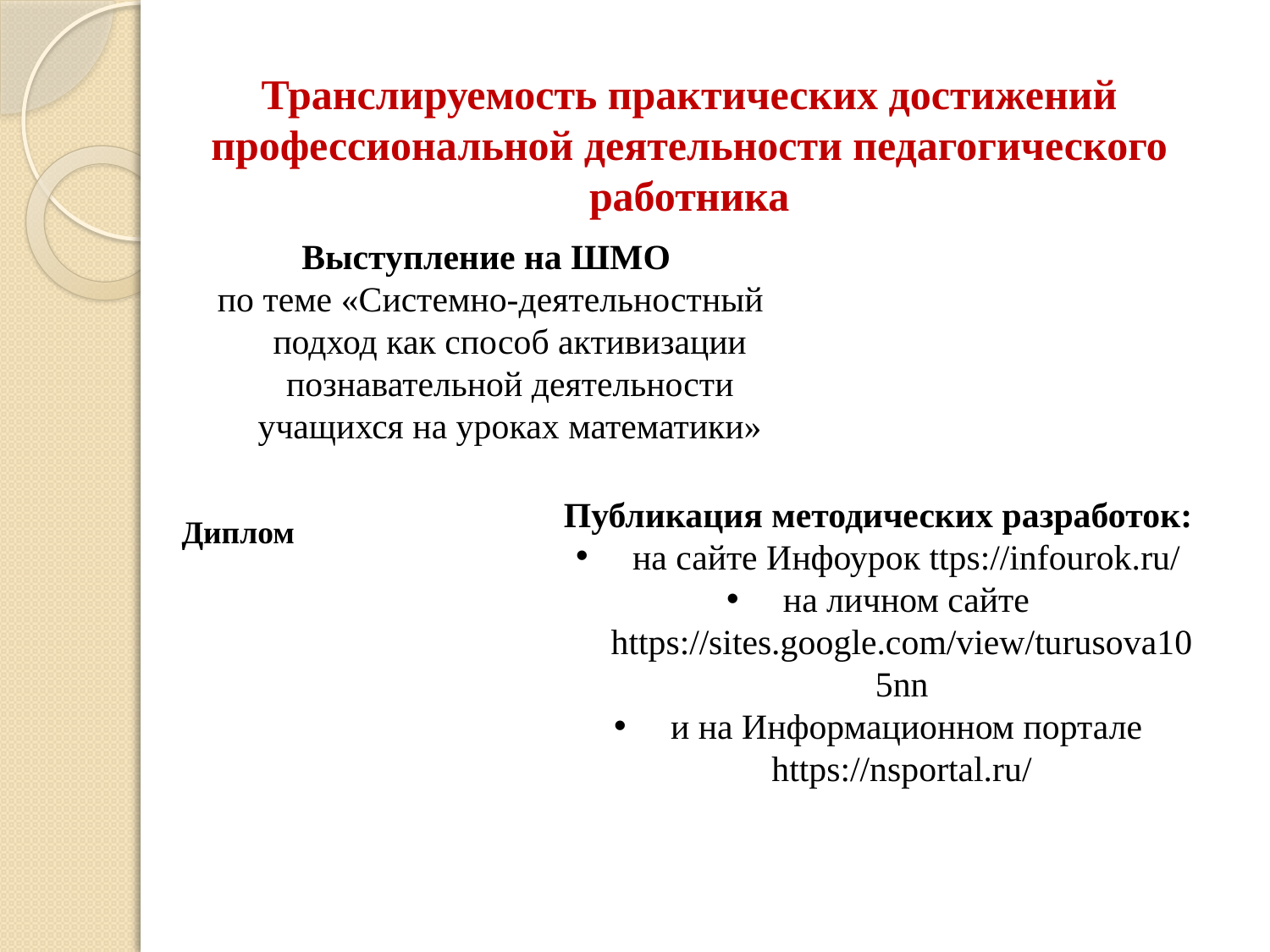

# Транслируемость практических достижений профессиональной деятельности педагогического работника
Выступление на ШМО
 по теме «Системно-деятельностный подход как способ активизации познавательной деятельности учащихся на уроках математики»

Публикация методических разработок:
 на сайте Инфоурок ttps://infourok.ru/
 на личном сайте https://sites.google.com/view/turusova105nn
 и на Информационном портале https://nsportal.ru/
Диплом